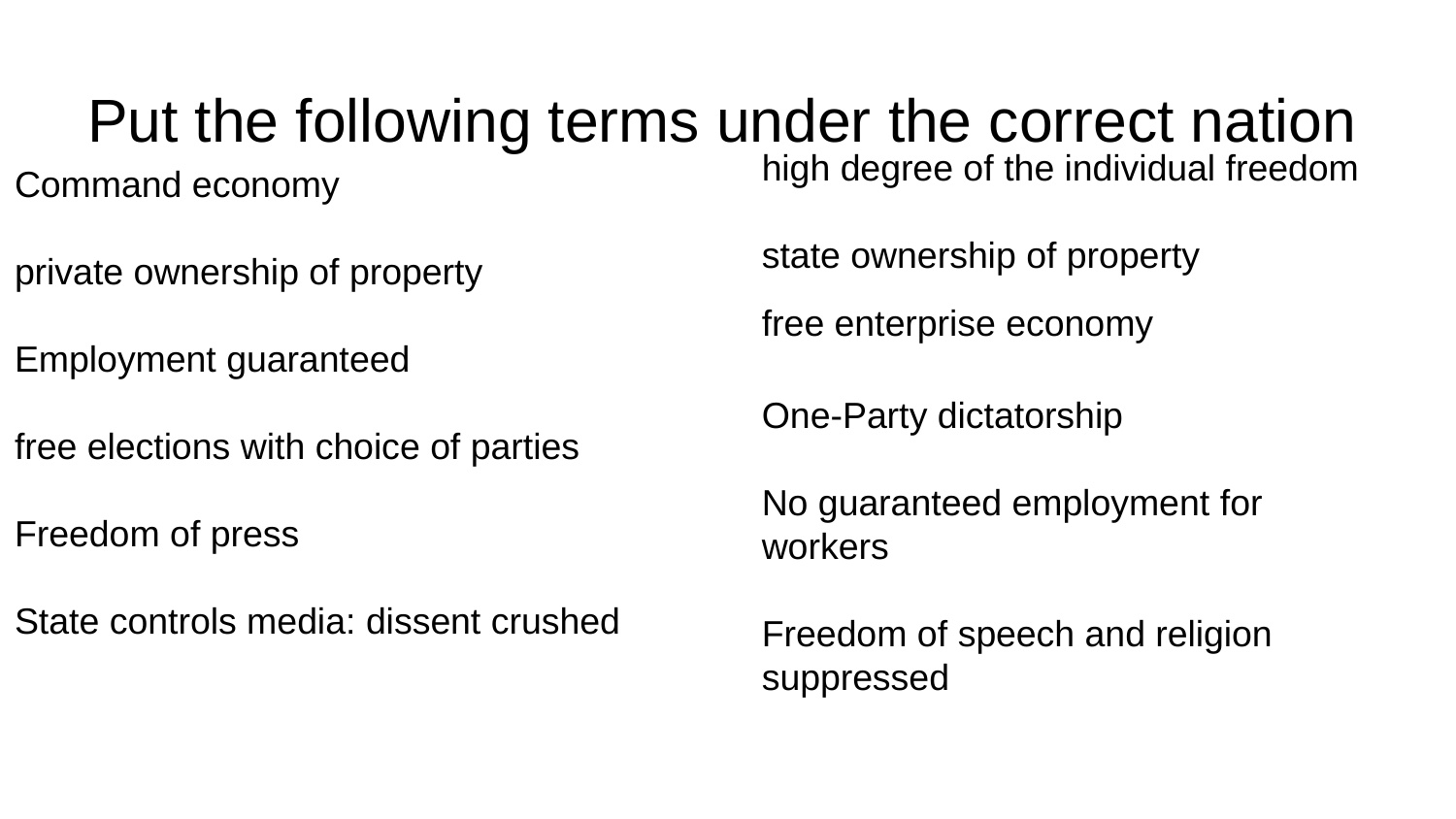

# Put the following terms under the correct nation
high degree of the individual freedom

state ownership of property
free enterprise economy

One-Party dictatorship

No guaranteed employment for workers

Freedom of speech and religion suppressed

Command economy

private ownership of property

Employment guaranteed

free elections with choice of parties

Freedom of press

State controls media: dissent crushed